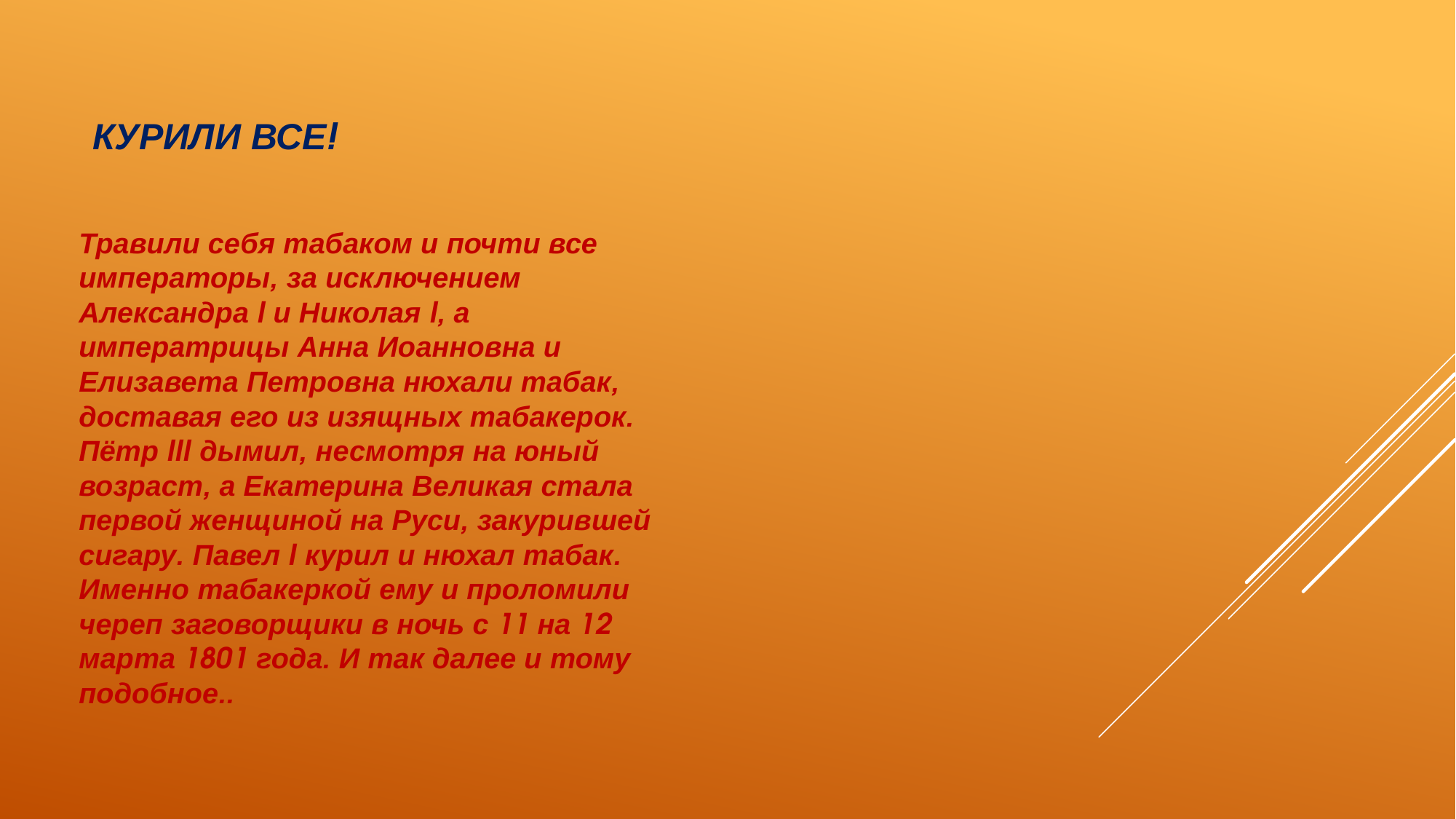

# КУРИЛИ ВСЕ!
Травили себя табаком и почти все императоры, за исключением Александра I и Николая I, а императрицы Анна Иоанновна и Елизавета Петровна нюхали табак, доставая его из изящных табакерок. Пётр III дымил, несмотря на юный возраст, а Екатерина Великая стала первой женщиной на Руси, закурившей сигару. Павел I курил и нюхал табак. Именно табакеркой ему и проломили череп заговорщики в ночь с 11 на 12 марта 1801 года. И так далее и тому подобное..